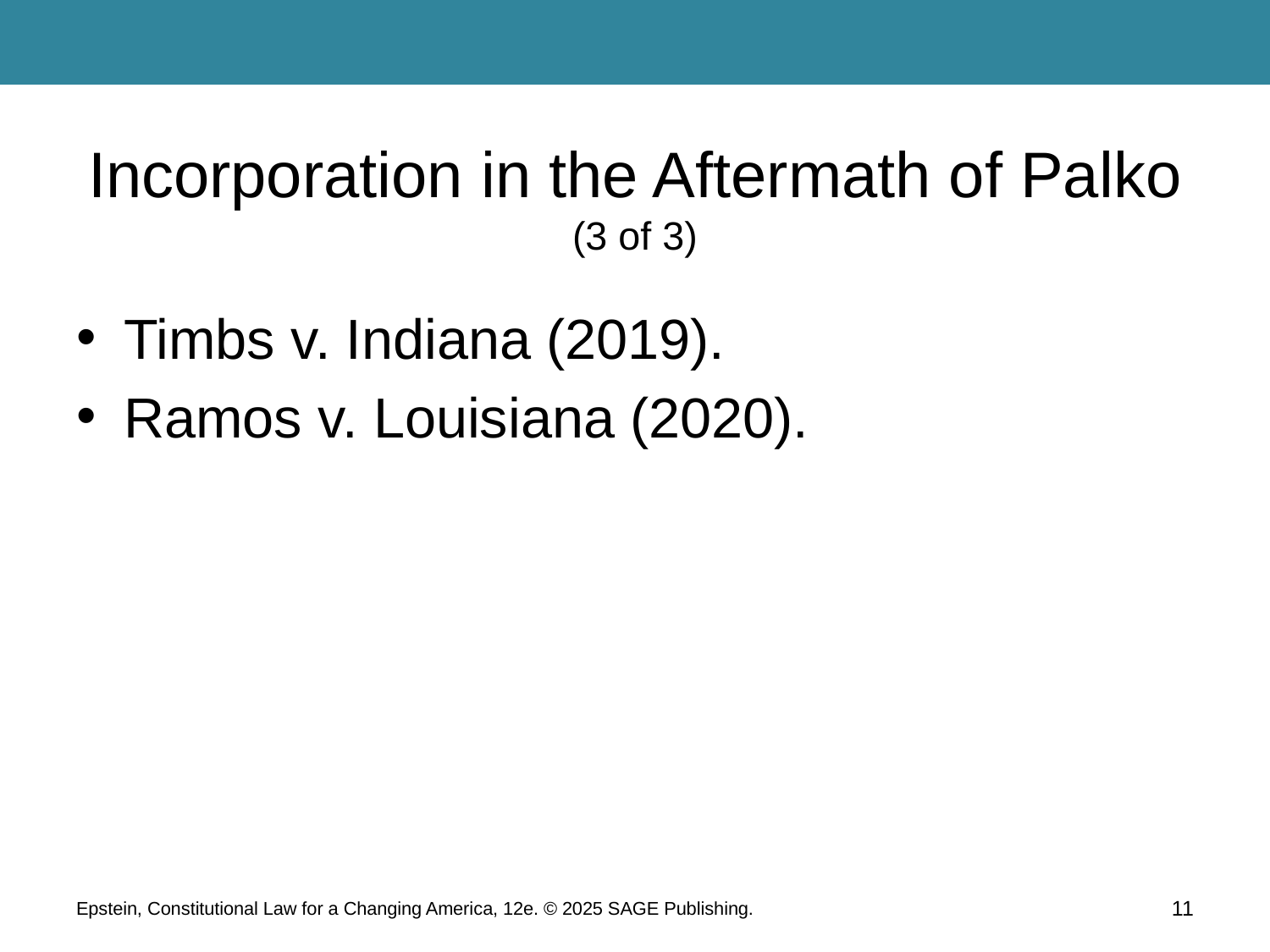

# Incorporation in the Aftermath of Palko (3 of 3)
Timbs v. Indiana (2019).
Ramos v. Louisiana (2020).
Epstein, Constitutional Law for a Changing America, 12e. © 2025 SAGE Publishing.
11